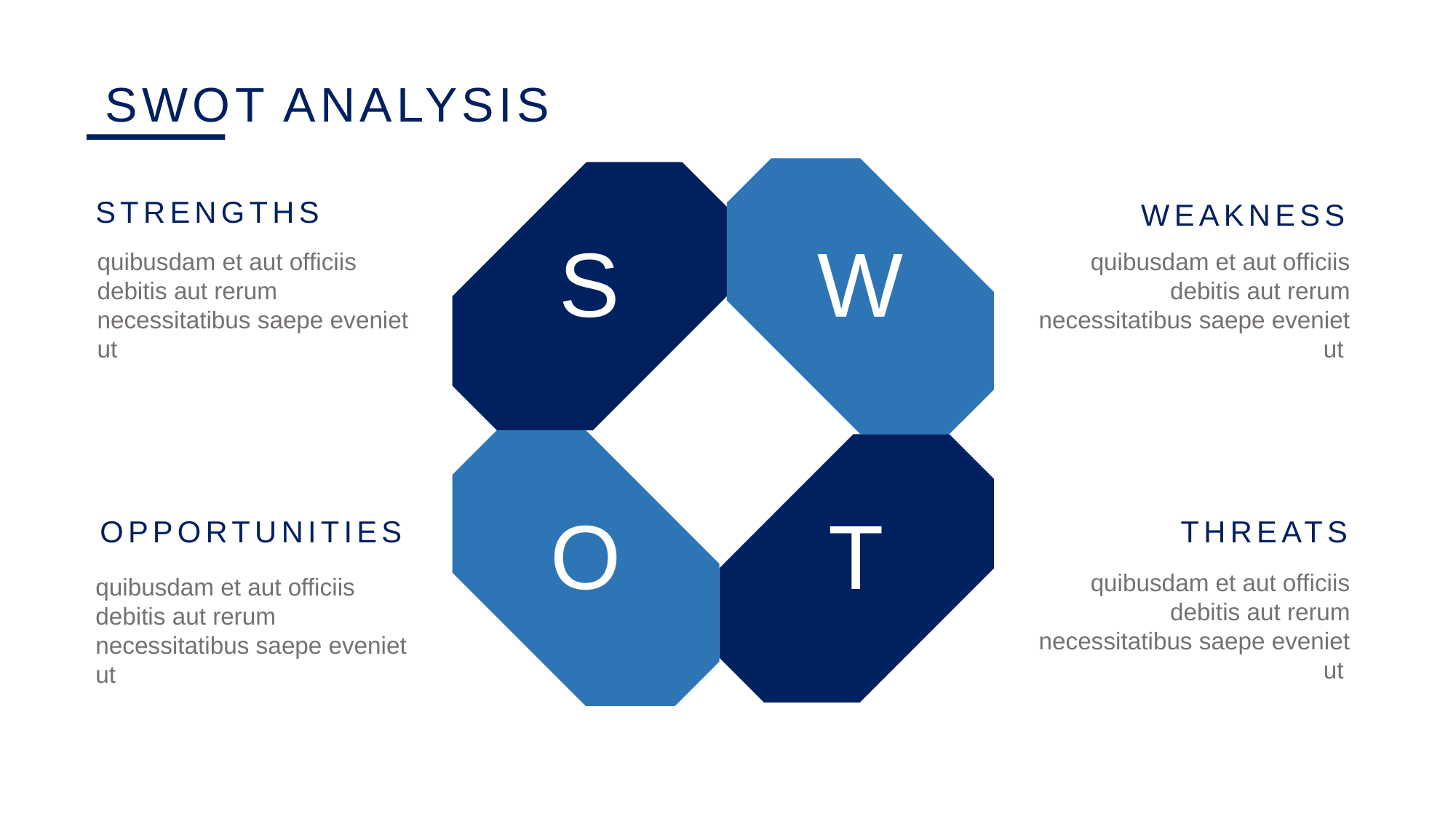

SWOT ANALYSIS

S
W

O
T
STRENGTHS
quibusdam et aut officiis debitis aut rerum necessitatibus saepe eveniet ut
OPPORTUNITIES
quibusdam et aut officiis debitis aut rerum necessitatibus saepe eveniet ut
WEAKNESS
quibusdam et aut officiis debitis aut rerum necessitatibus saepe eveniet ut
THREATS
quibusdam et aut officiis debitis aut rerum necessitatibus saepe eveniet ut